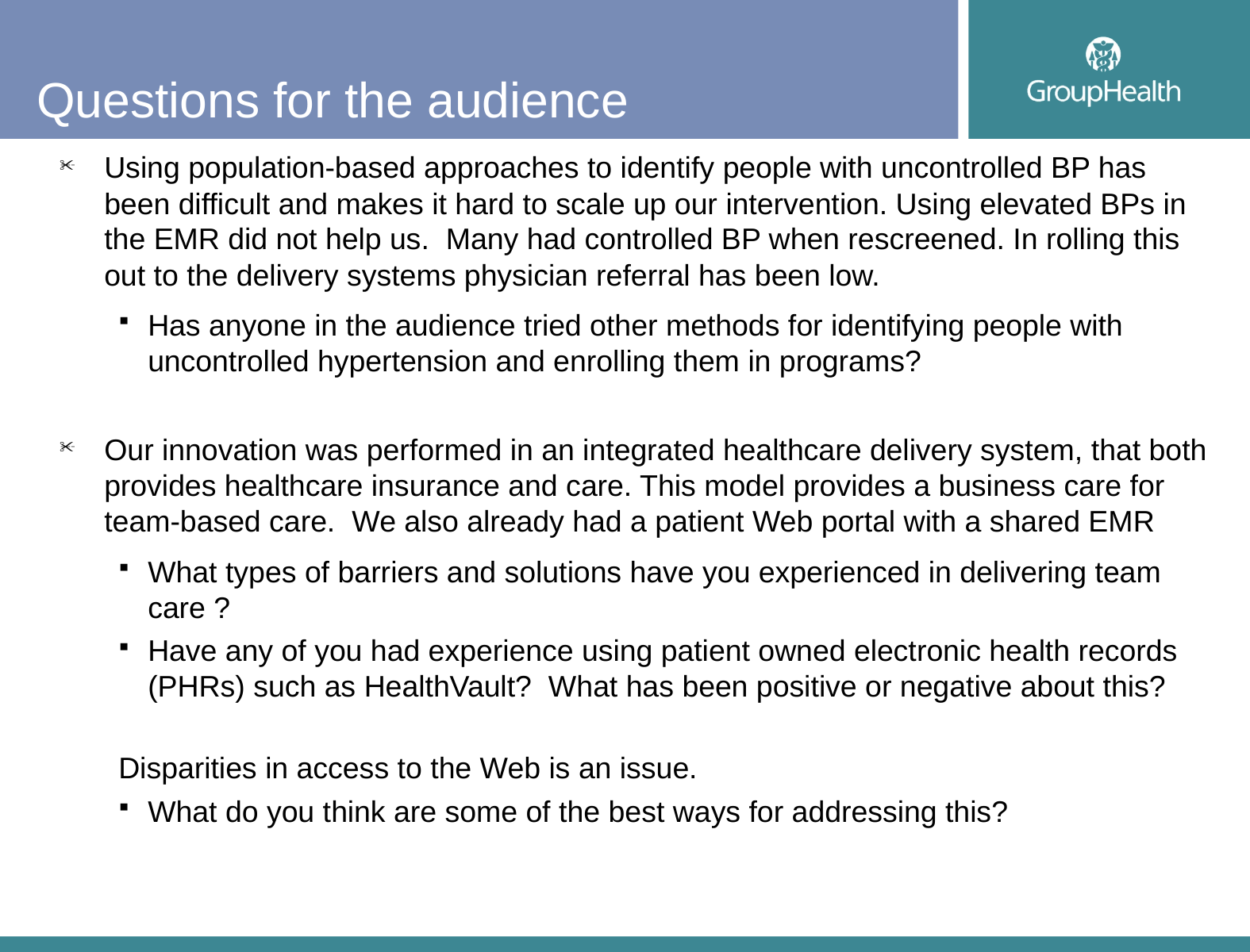

# Questions for the audience
Using population-based approaches to identify people with uncontrolled BP has been difficult and makes it hard to scale up our intervention. Using elevated BPs in the EMR did not help us.  Many had controlled BP when rescreened. In rolling this out to the delivery systems physician referral has been low.
Has anyone in the audience tried other methods for identifying people with uncontrolled hypertension and enrolling them in programs?

Our innovation was performed in an integrated healthcare delivery system, that both provides healthcare insurance and care. This model provides a business care for team-based care.  We also already had a patient Web portal with a shared EMR
What types of barriers and solutions have you experienced in delivering team care ?
Have any of you had experience using patient owned electronic health records (PHRs) such as HealthVault?  What has been positive or negative about this?

Disparities in access to the Web is an issue.
What do you think are some of the best ways for addressing this?